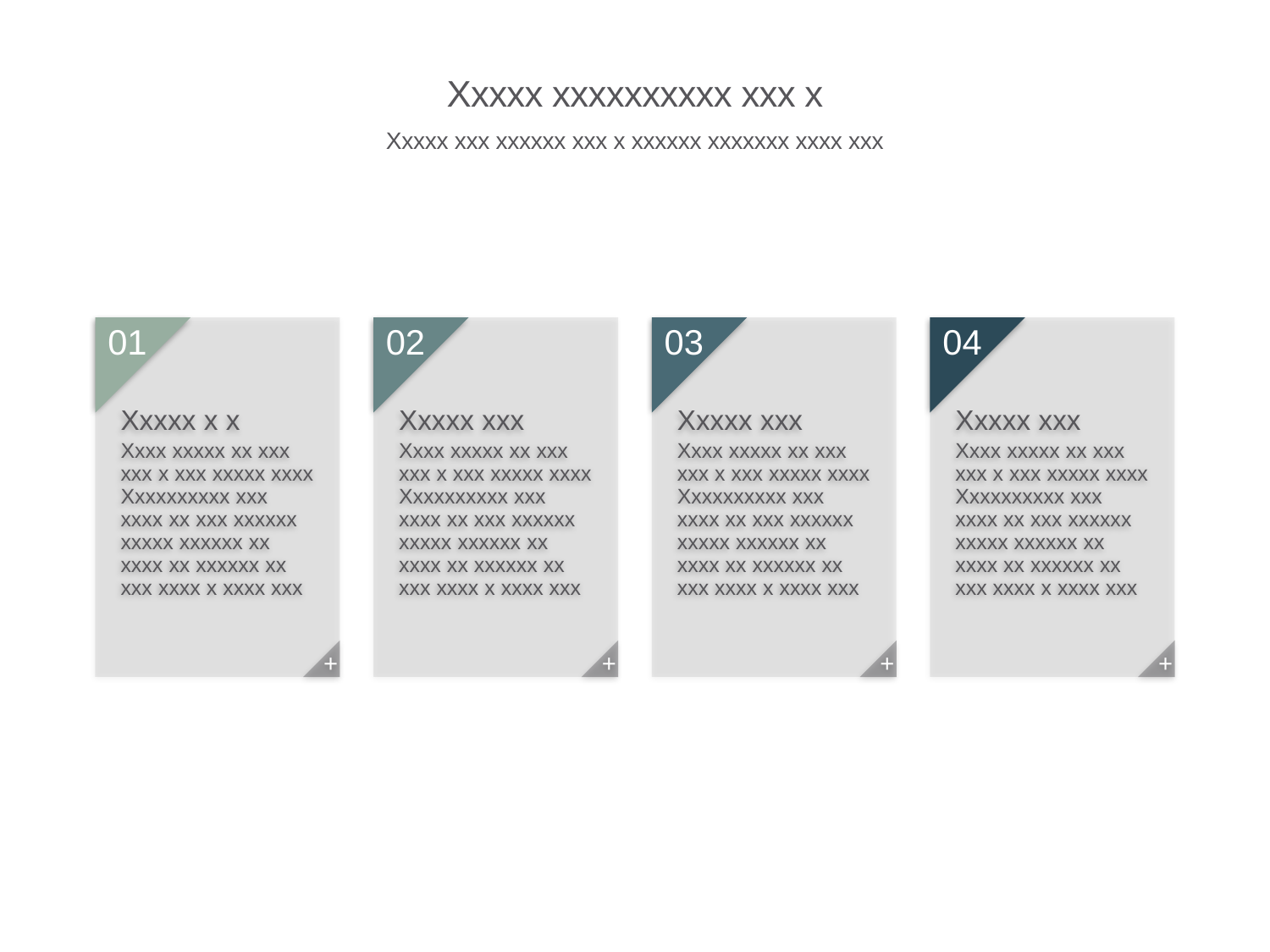

# Xxxxx xxxxxxxxxx xxx x
Xxxxx xxx xxxxxx xxx x xxxxxx xxxxxxx xxxx xxx
01
Xxxxx x x
Xxxx xxxxx xx xxx xxx x xxx xxxxx xxxx Xxxxxxxxxx xxx xxxx xx xxx xxxxxx xxxxx xxxxxx xx xxxx xx xxxxxx xx xxx xxxx x xxxx xxx
02
Xxxxx xxx
Xxxx xxxxx xx xxx xxx x xxx xxxxx xxxx Xxxxxxxxxx xxx xxxx xx xxx xxxxxx xxxxx xxxxxx xx xxxx xx xxxxxx xx xxx xxxx x xxxx xxx
03
Xxxxx xxx
Xxxx xxxxx xx xxx xxx x xxx xxxxx xxxx Xxxxxxxxxx xxx xxxx xx xxx xxxxxx xxxxx xxxxxx xx xxxx xx xxxxxx xx xxx xxxx x xxxx xxx
04
Xxxxx xxx
Xxxx xxxxx xx xxx xxx x xxx xxxxx xxxx Xxxxxxxxxx xxx xxxx xx xxx xxxxxx xxxxx xxxxxx xx xxxx xx xxxxxx xx xxx xxxx x xxxx xxx
+
+
+
+